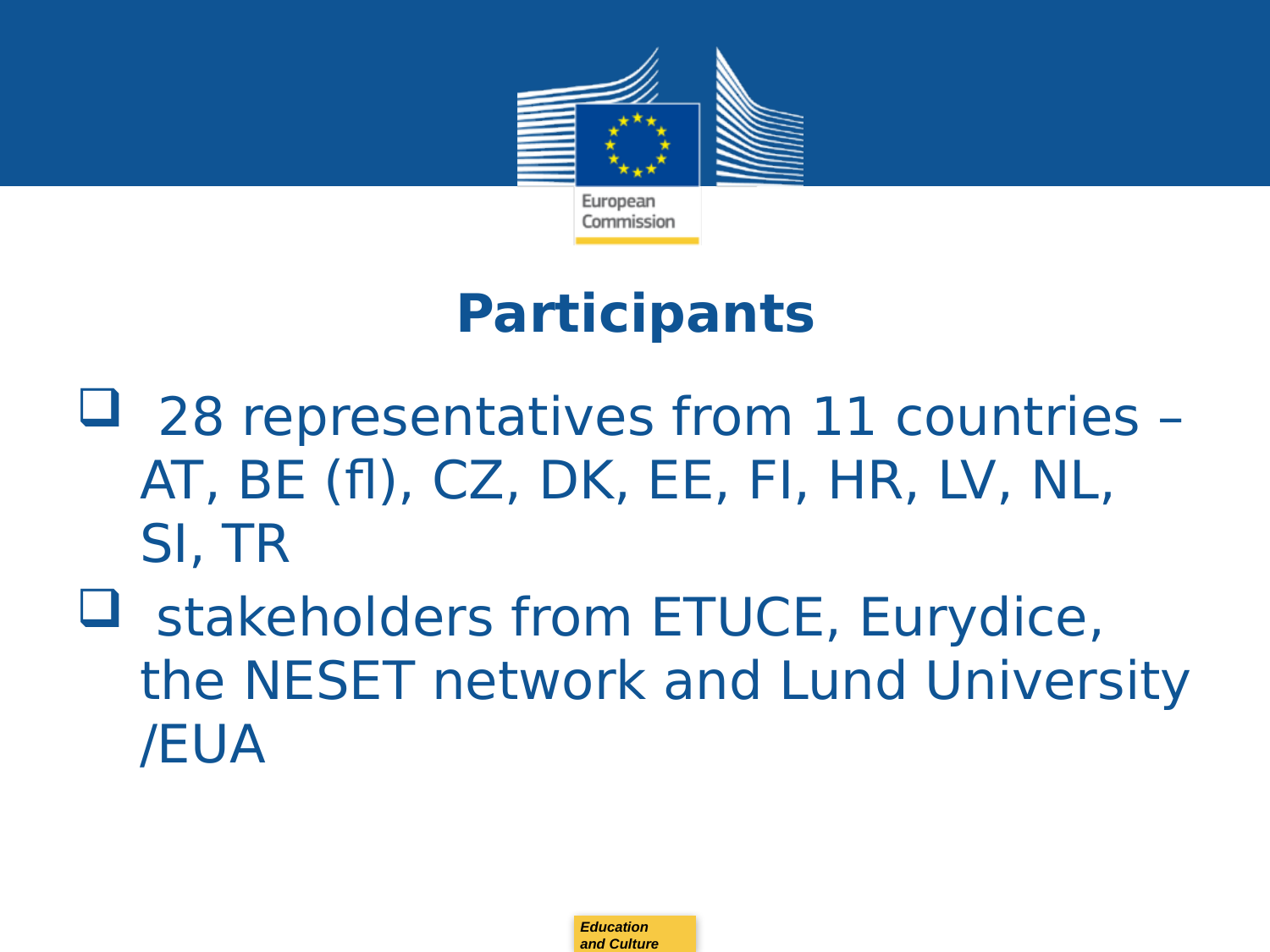

# Participants
 28 representatives from 11 countries – AT, BE (fl), CZ, DK, EE, FI, HR, LV, NL, SI, TR
 stakeholders from ETUCE, Eurydice, the NESET network and Lund University /EUA

Education
and Culture